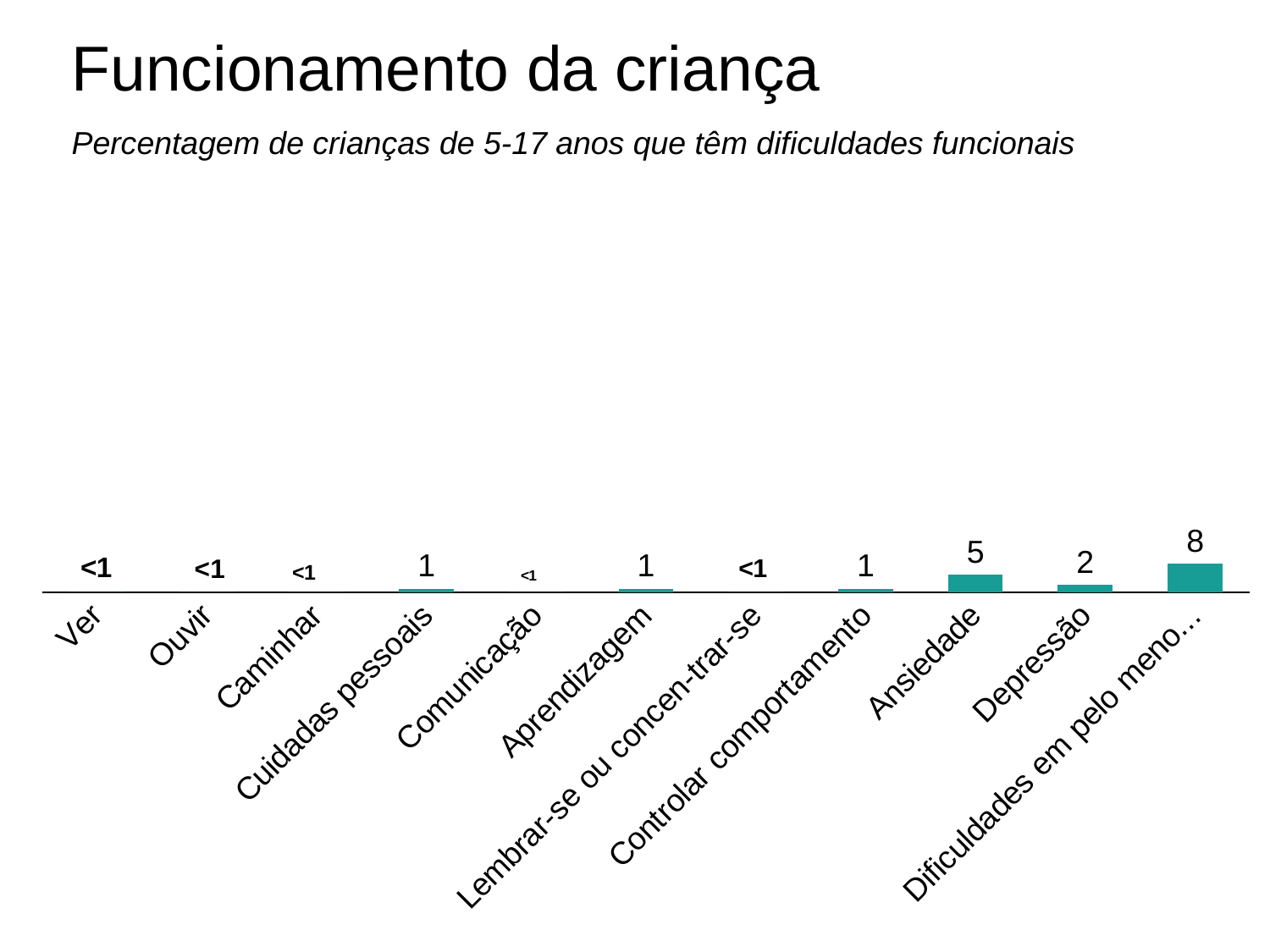

# Funcionamento da criança
Percentagem de crianças de 5-17 anos que têm dificuldades funcionais

### Chart

| Category | 5-7 anos |
|---|---|
| Ver | 0.0 |
| Ouvir | 0.0 |
| Caminhar | 0.0 |
| Cuidadas pessoais | 1.0 |
| Comunicação | 0.0 |
| Aprendizagem | 1.0 |
| Lembrar-se ou concen-trar-se | 0.0 |
| Controlar comportamento | 1.0 |
| Ansiedade | 5.0 |
| Depressão | 2.0 |
| Dificuldades em pelo menos um | 8.0 |